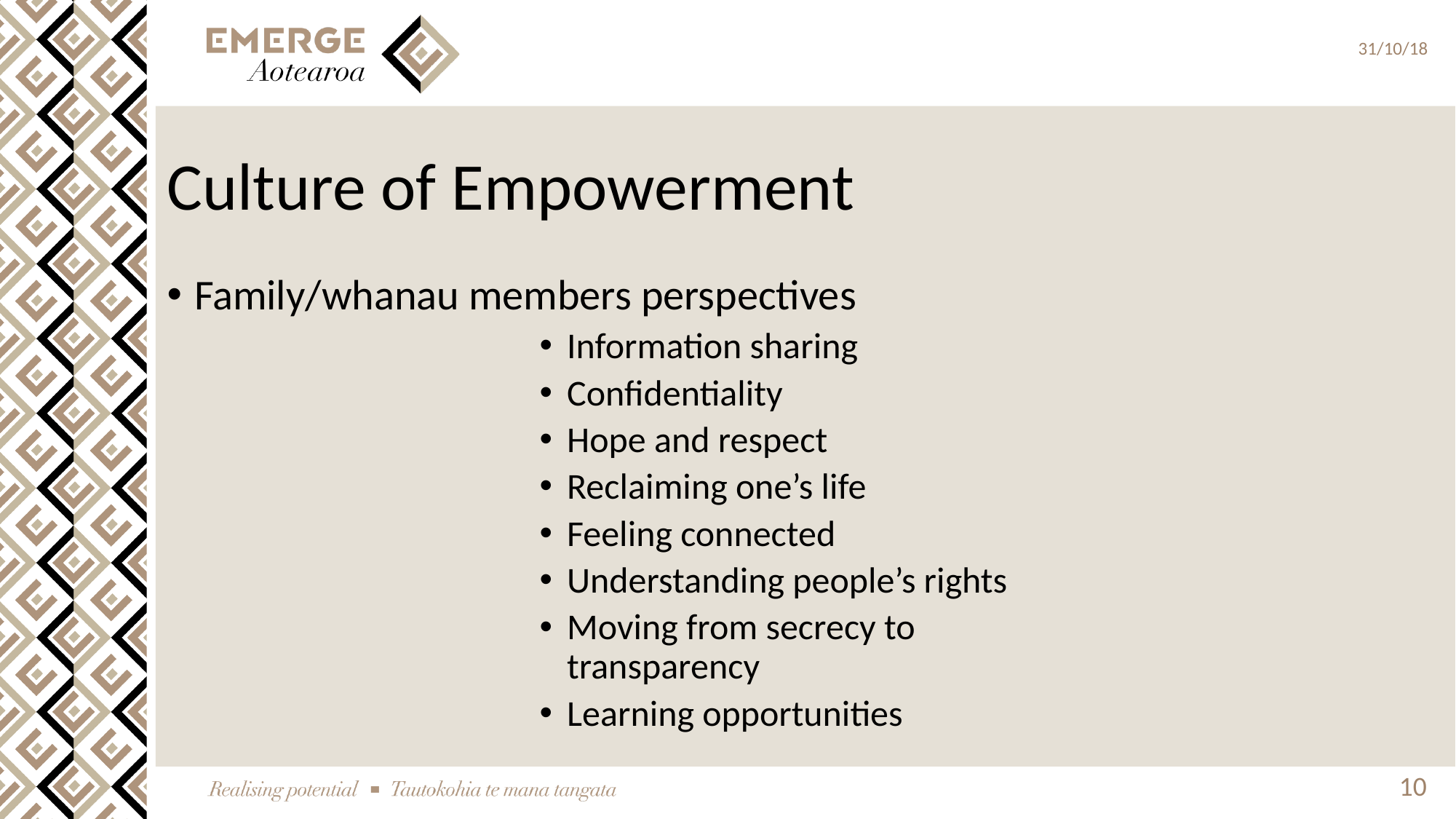

# Culture of Empowerment
Family/whanau members perspectives

Information sharing
Confidentiality
Hope and respect
Reclaiming one’s life
Feeling connected
Understanding people’s rights
Moving from secrecy to transparency
Learning opportunities